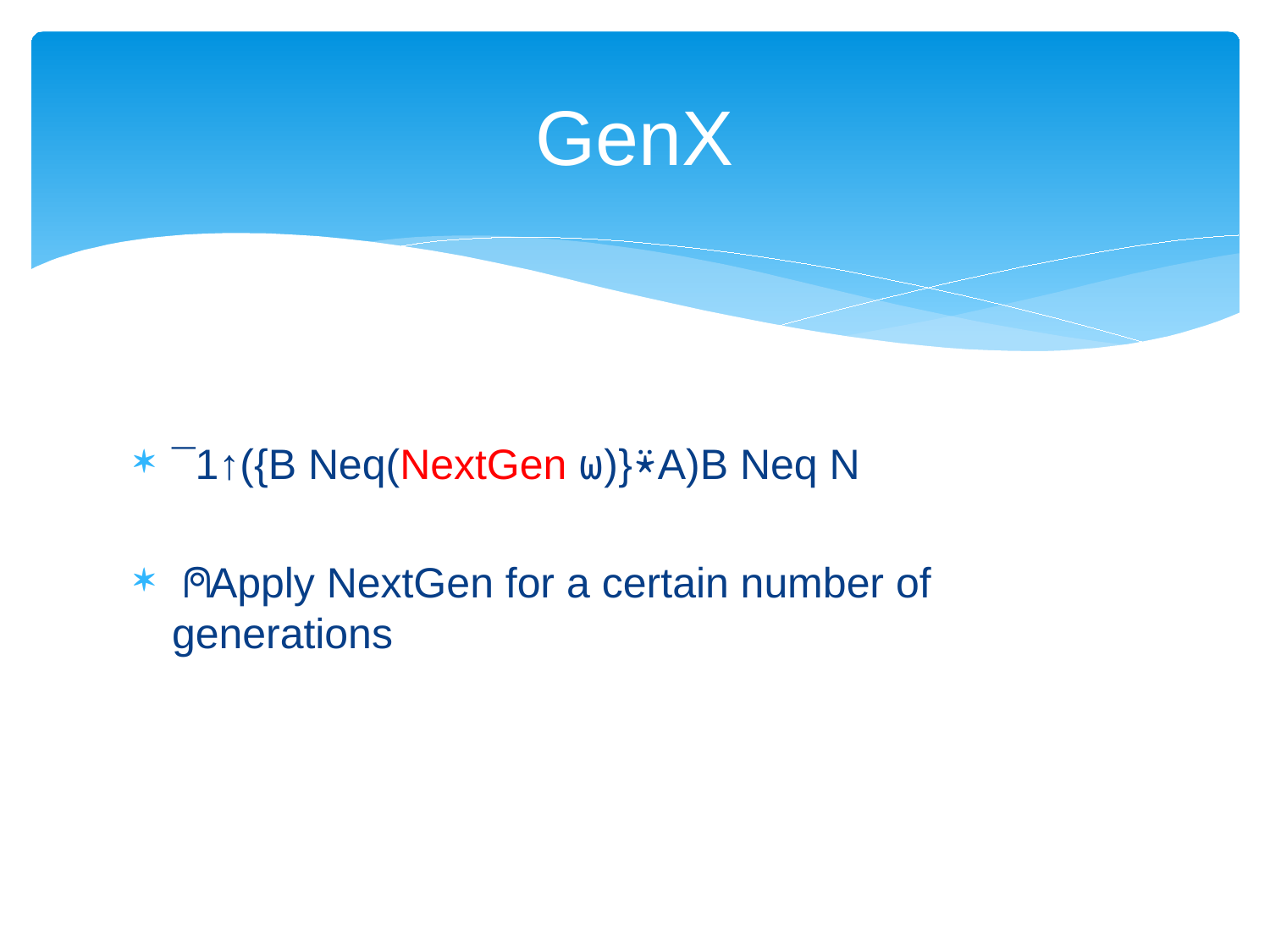

# GenX

¯1↑({B Neq(NextGen ⍵)}⍣A)B Neq N

⍝ Apply NextGen for a certain number of generations